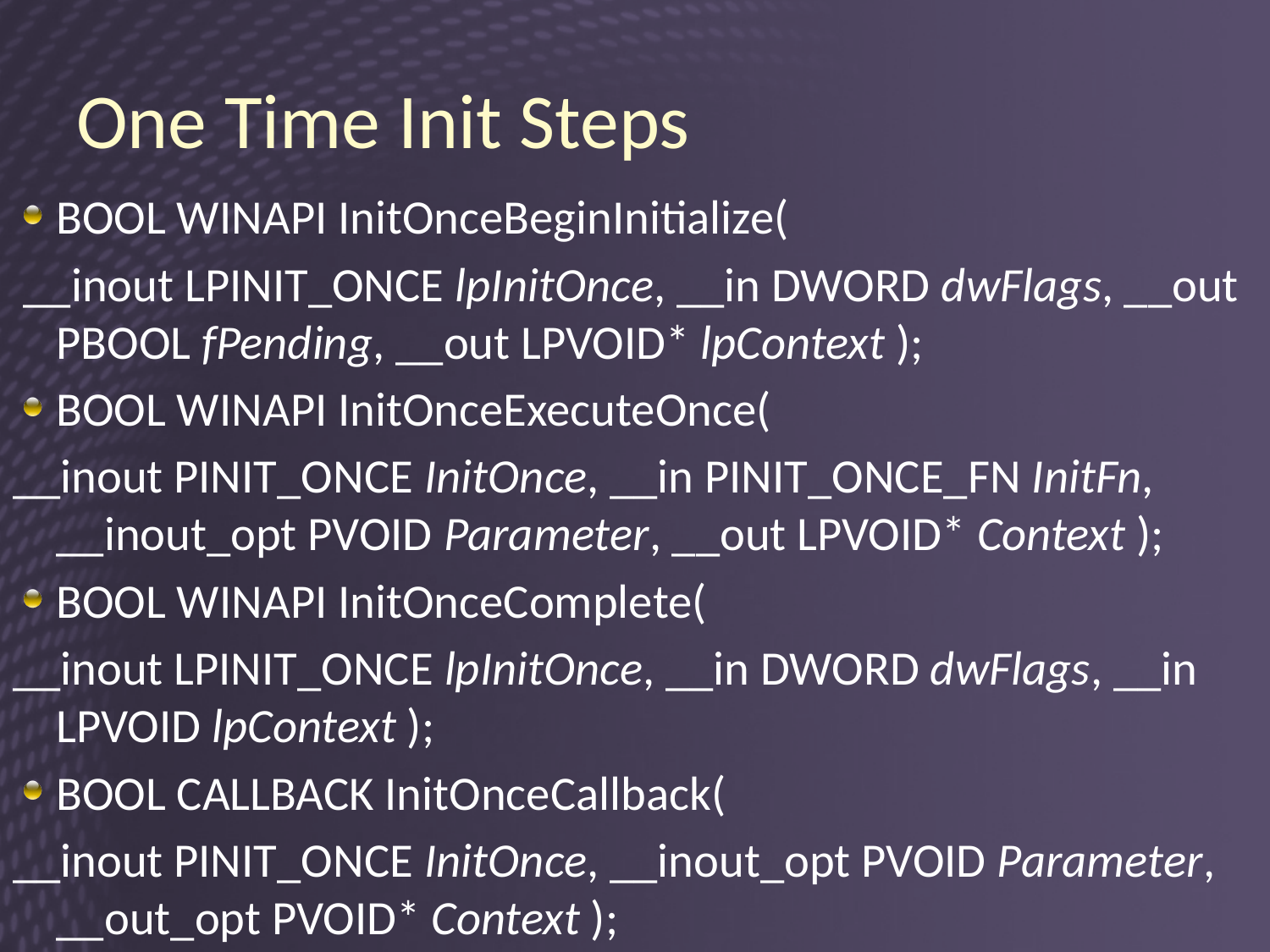

# One Time Init Steps
BOOL WINAPI InitOnceBeginInitialize(
 __inout LPINIT_ONCE lpInitOnce, __in DWORD dwFlags, __out PBOOL fPending, __out LPVOID* lpContext );
BOOL WINAPI InitOnceExecuteOnce(
__inout PINIT_ONCE InitOnce, __in PINIT_ONCE_FN InitFn, __inout_opt PVOID Parameter, __out LPVOID* Context );
BOOL WINAPI InitOnceComplete(
__inout LPINIT_ONCE lpInitOnce, __in DWORD dwFlags, __in LPVOID lpContext );
BOOL CALLBACK InitOnceCallback(
__inout PINIT_ONCE InitOnce, __inout_opt PVOID Parameter, __out_opt PVOID* Context );